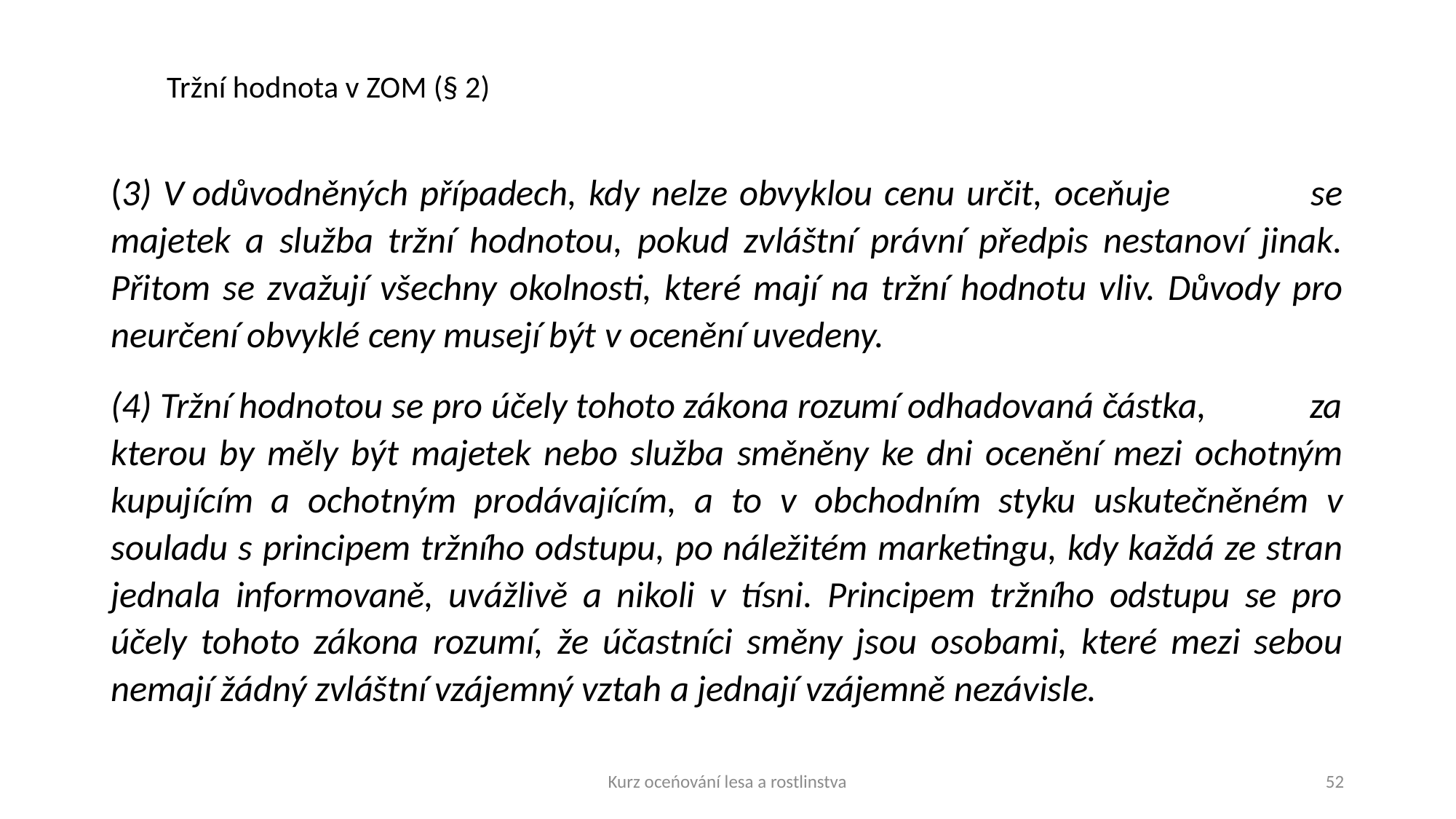

# Tržní hodnota v ZOM (§ 2)
(3) V odůvodněných případech, kdy nelze obvyklou cenu určit, oceňuje            se majetek a služba tržní hodnotou, pokud zvláštní právní předpis nestanoví jinak. Přitom se zvažují všechny okolnosti, které mají na tržní hodnotu vliv. Důvody pro neurčení obvyklé ceny musejí být v ocenění uvedeny.
(4) Tržní hodnotou se pro účely tohoto zákona rozumí odhadovaná částka,            za kterou by měly být majetek nebo služba směněny ke dni ocenění mezi ochotným kupujícím a ochotným prodávajícím, a to v obchodním styku uskutečněném v souladu s principem tržního odstupu, po náležitém marketingu, kdy každá ze stran jednala informovaně, uvážlivě a nikoli v tísni. Principem tržního odstupu se pro účely tohoto zákona rozumí, že účastníci směny jsou osobami, které mezi sebou nemají žádný zvláštní vzájemný vztah a jednají vzájemně nezávisle.

Kurz oceńování lesa a rostlinstva
52